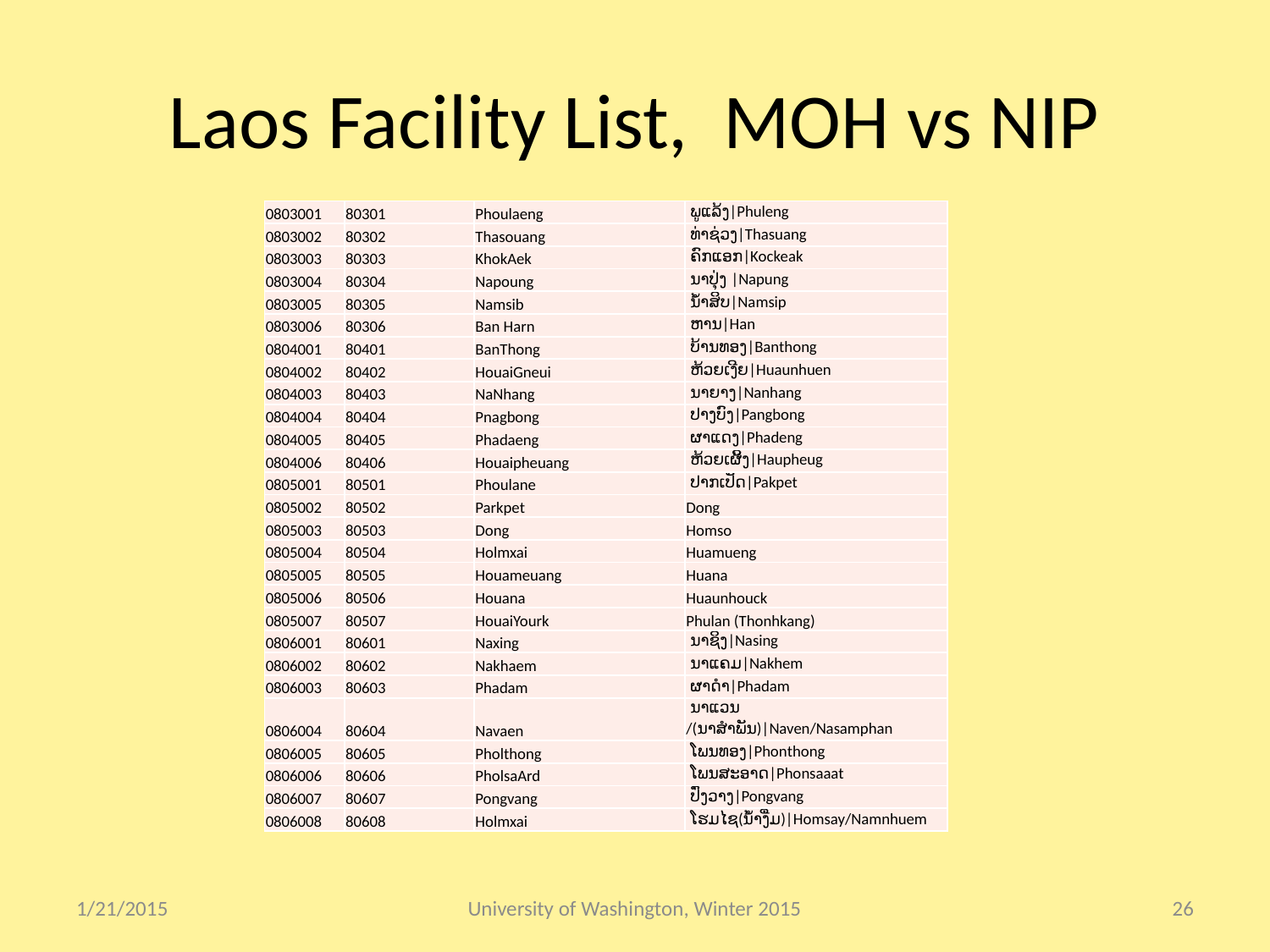

# Laos Facility List,  MOH vs NIP
| 0803001 | 80301 | Phoulaeng | ພູ​ແລ້ງ|Phuleng |
| --- | --- | --- | --- |
| 0803002 | 80302 | Thasouang | ທ່າ​ຊ່ວງ|Thasuang |
| 0803003 | 80303 | KhokAek | ຄົກ​ແອກ|Kockeak |
| 0803004 | 80304 | Napoung | ນາ​ປຸ່ງ |Napung |
| 0803005 | 80305 | Namsib | ນ້ຳ​ສິບ|Namsip |
| 0803006 | 80306 | Ban Harn | ຫານ|Han |
| 0804001 | 80401 | BanThong | ບ້ານ​ທອງ|Banthong |
| 0804002 | 80402 | HouaiGneui | ຫ້ວຍ​ເງີຍ|Huaunhuen |
| 0804003 | 80403 | NaNhang | ນາ​ຍາງ|Nanhang |
| 0804004 | 80404 | Pnagbong | ປາງ​ບົງ|Pangbong |
| 0804005 | 80405 | Phadaeng | ຜາ​ແດງ|Phadeng |
| 0804006 | 80406 | Houaipheuang | ຫ້ວຍເຜິ້ງ|Haupheug |
| 0805001 | 80501 | Phoulane | ປາກ​ເປັດ|Pakpet |
| 0805002 | 80502 | Parkpet | Dong |
| 0805003 | 80503 | Dong | Homso |
| 0805004 | 80504 | Holmxai | Huamueng |
| 0805005 | 80505 | Houameuang | Huana |
| 0805006 | 80506 | Houana | Huaunhouck |
| 0805007 | 80507 | HouaiYourk | Phulan (Thonhkang) |
| 0806001 | 80601 | Naxing | ນາ​ຊິງ|Nasing |
| 0806002 | 80602 | Nakhaem | ນາ​ແຄມ|Nakhem |
| 0806003 | 80603 | Phadam | ຜາ​ດຳ|Phadam |
| 0806004 | 80604 | Navaen | ນາ​ແວນ /(ນາສຳພັນ)|Naven/Nasamphan |
| 0806005 | 80605 | Pholthong | ໂພນ​ທອງ|Phonthong |
| 0806006 | 80606 | PholsaArd | ໂພນສະ​ອາດ|Phonsaaat |
| 0806007 | 80607 | Pongvang | ປົ່ງ​ວາງ|Pongvang |
| 0806008 | 80608 | Holmxai | ໂຮມໄຊ(ນ້ຳງື່ມ)|Homsay/Namnhuem |
1/21/2015
University of Washington, Winter 2015
26